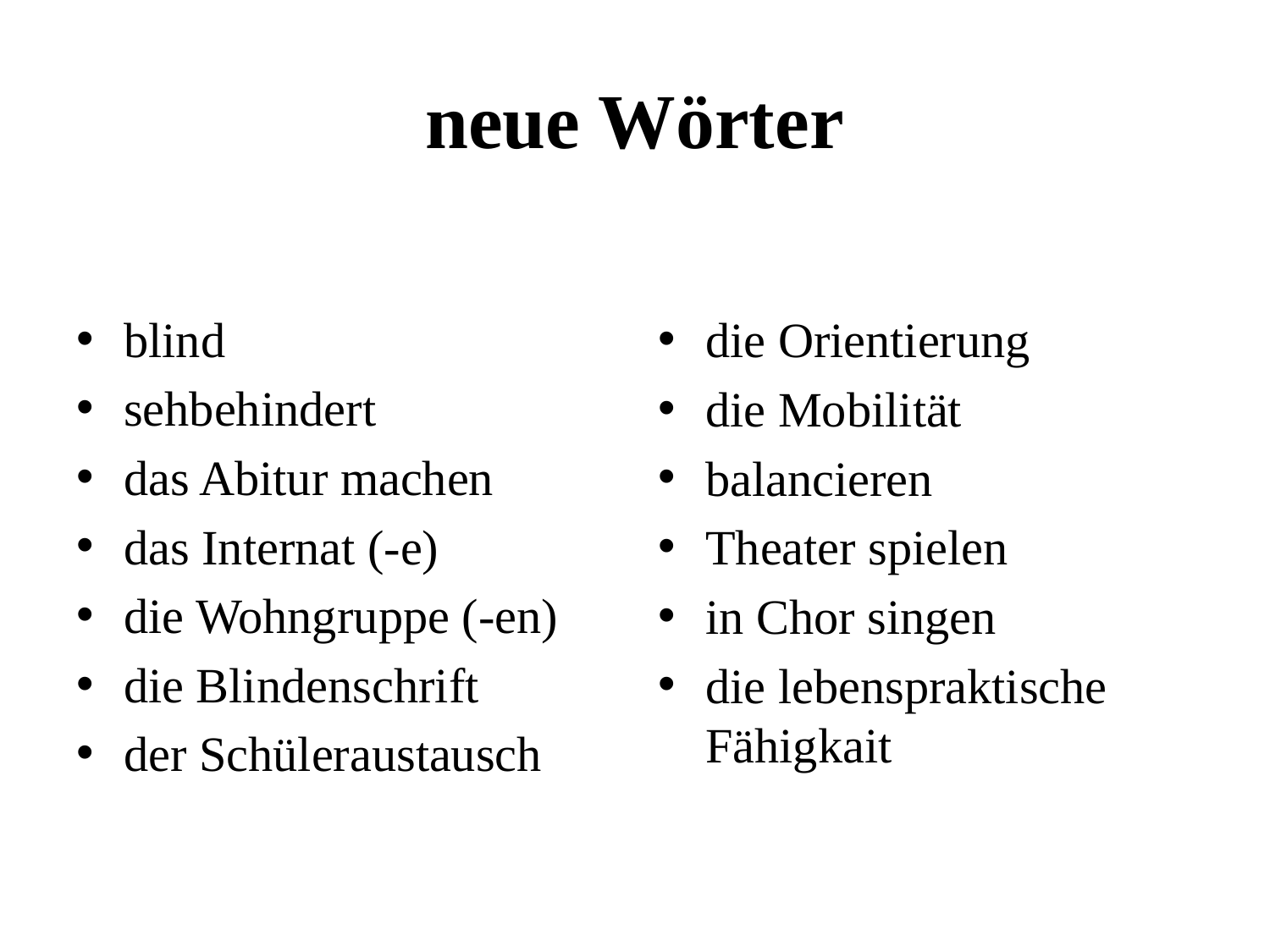

# neue Wörter

blind
sehbehindert
das Abitur machen
das Internat (-e)
die Wohngruppe (-en)
die Blindenschrift
der Schüleraustausch

die Orientierung
die Mobilität
balancieren
Theater spielen
in Chor singen
die lebenspraktische Fähigkait